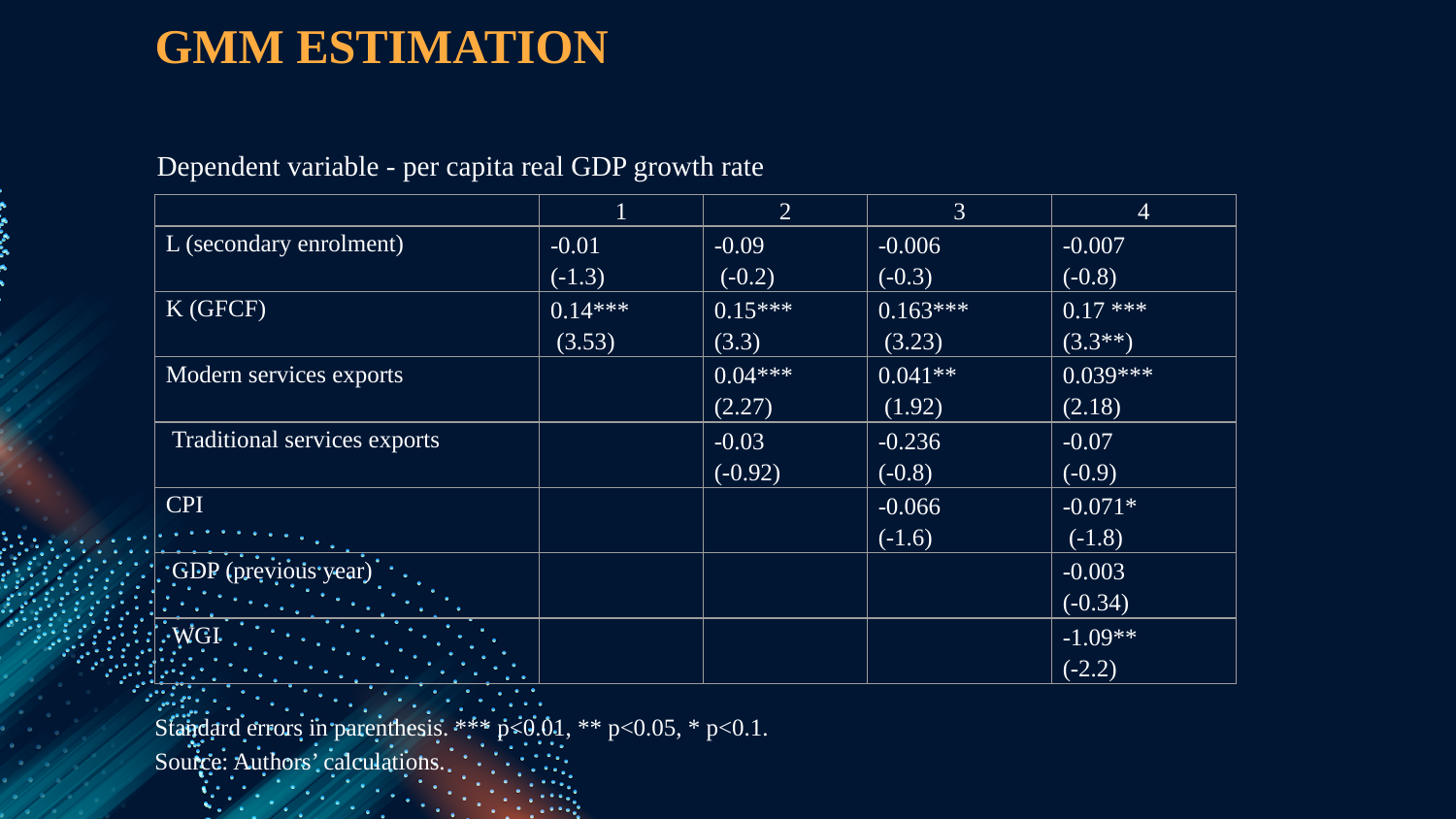

# GMM ESTIMATION
Dependent variable - per capita real GDP growth rate
|  | 1 | 2 | 3 | 4 |
| --- | --- | --- | --- | --- |
| L (secondary enrolment) | -0.01 (-1.3) | -0.09 (-0.2) | -0.006 (-0.3) | -0.007 (-0.8) |
| K (GFCF) | 0.14\*\*\* (3.53) | 0.15\*\*\* (3.3) | 0.163\*\*\* (3.23) | 0.17 \*\*\* (3.3\*\*) |
| Modern services exports |  | 0.04\*\*\* (2.27) | 0.041\*\* (1.92) | 0.039\*\*\* (2.18) |
| Traditional services exports |  | -0.03 (-0.92) | -0.236 (-0.8) | -0.07 (-0.9) |
| CPI |  |  | -0.066 (-1.6) | -0.071\* (-1.8) |
| GDP (previous year) |  |  |  | -0.003 (-0.34) |
| WGI |  |  |  | -1.09\*\* (-2.2) |
Standard errors in parenthesis. *** p<0.01, ** p<0.05, * p<0.1.
Source: Authors’ calculations.